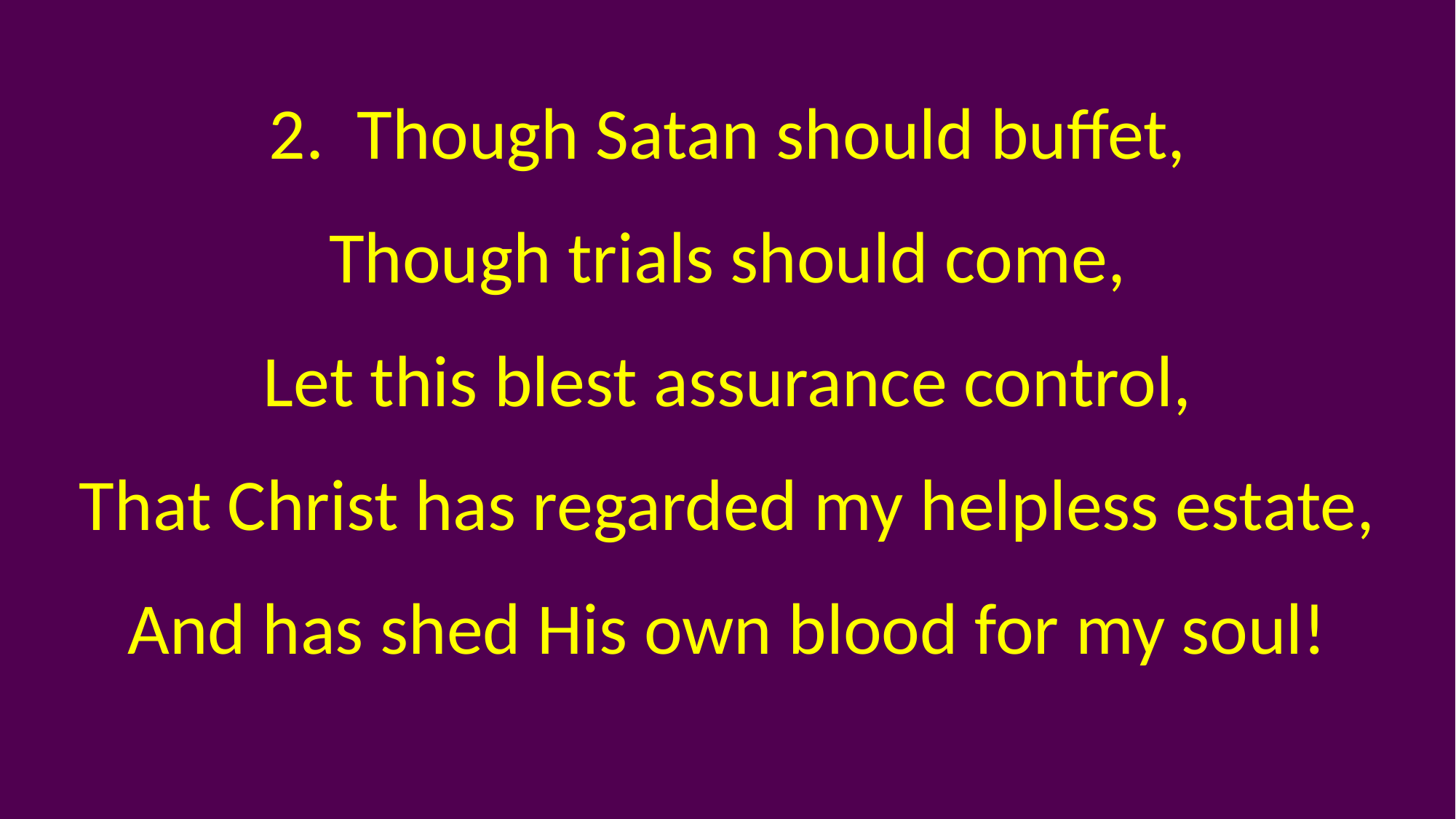

2.  Though Satan should buffet,
Though trials should come,
Let this blest assurance control,
That Christ has regarded my helpless estate,
And has shed His own blood for my soul!